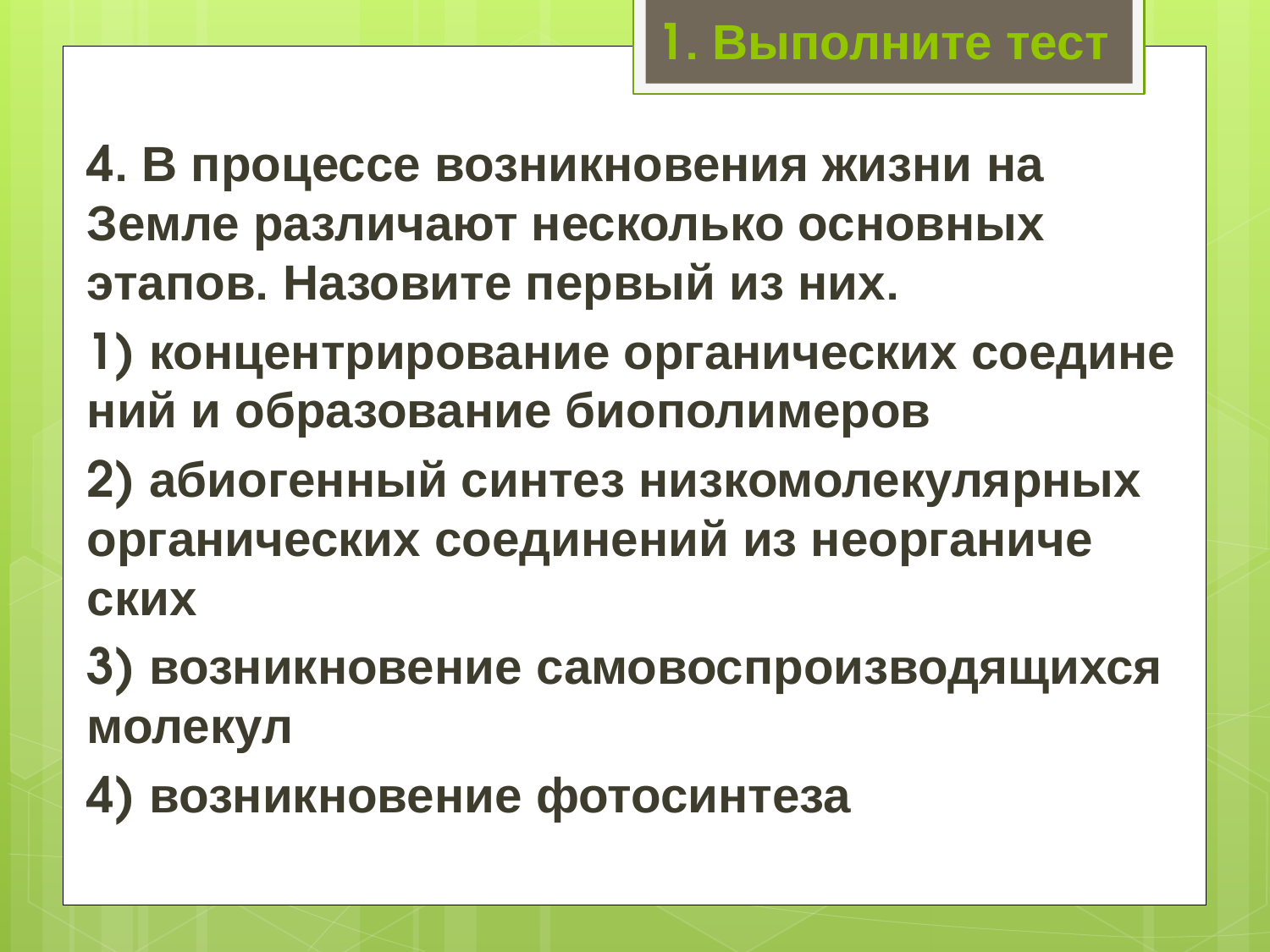

# 1. Выполните тест
4. В процессе возникновения жизни на Земле различают несколько основных этапов. Назовите первый из них.
1) концентрирование органических соедине­ний и образование биополимеров
2) абиогенный синтез низкомолекулярных органических соединений из неорганиче­ских
3) возникновение самовоспроизводящихся молекул
4) возникновение фотосинтеза